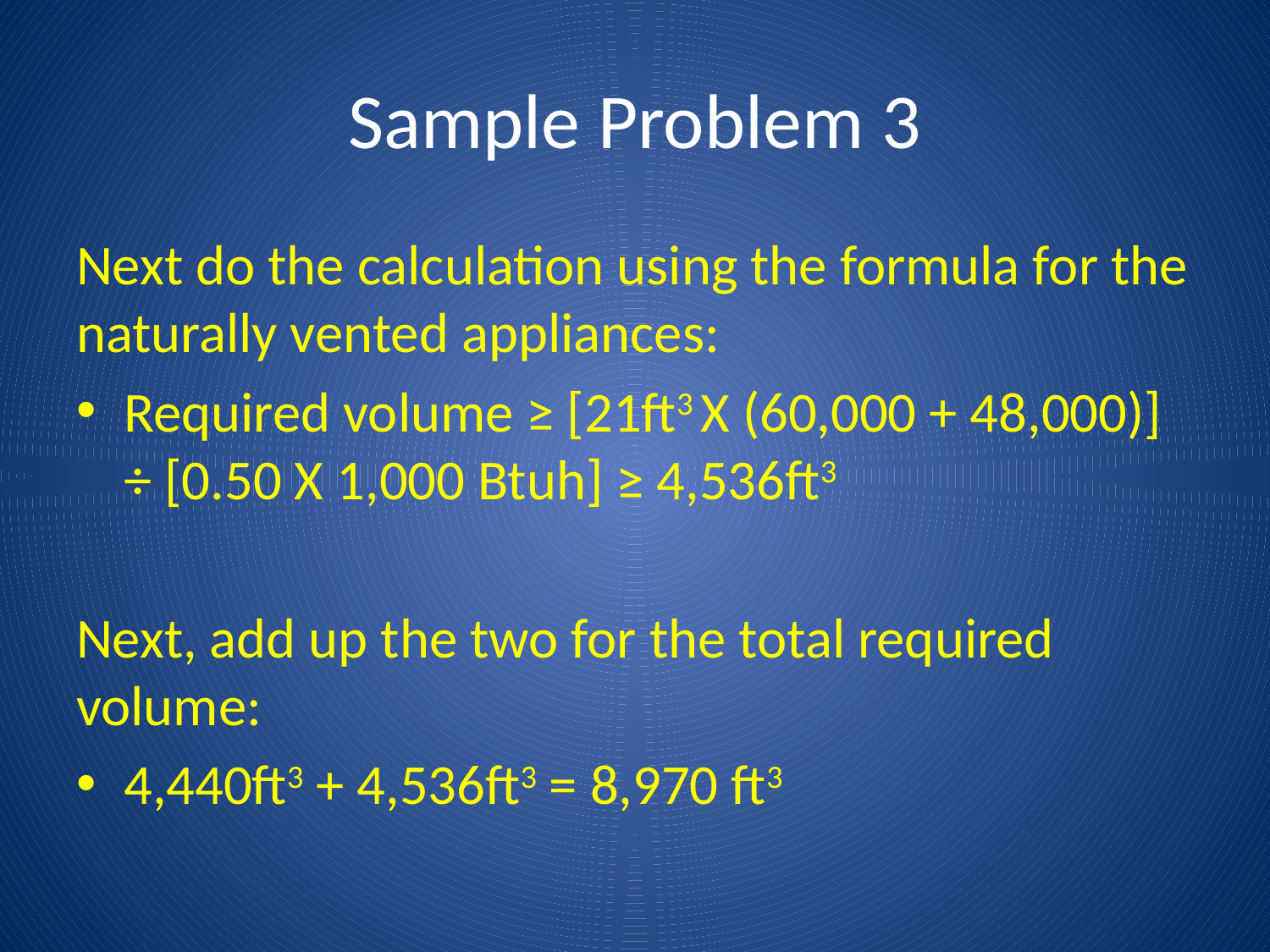

# Sample Problem 3
Next do the calculation using the formula for the naturally vented appliances:
Required volume ≥ [21ft3 X (60,000 + 48,000)] ÷ [0.50 X 1,000 Btuh] ≥ 4,536ft3

Next, add up the two for the total required volume:
4,440ft3 + 4,536ft3 = 8,970 ft3